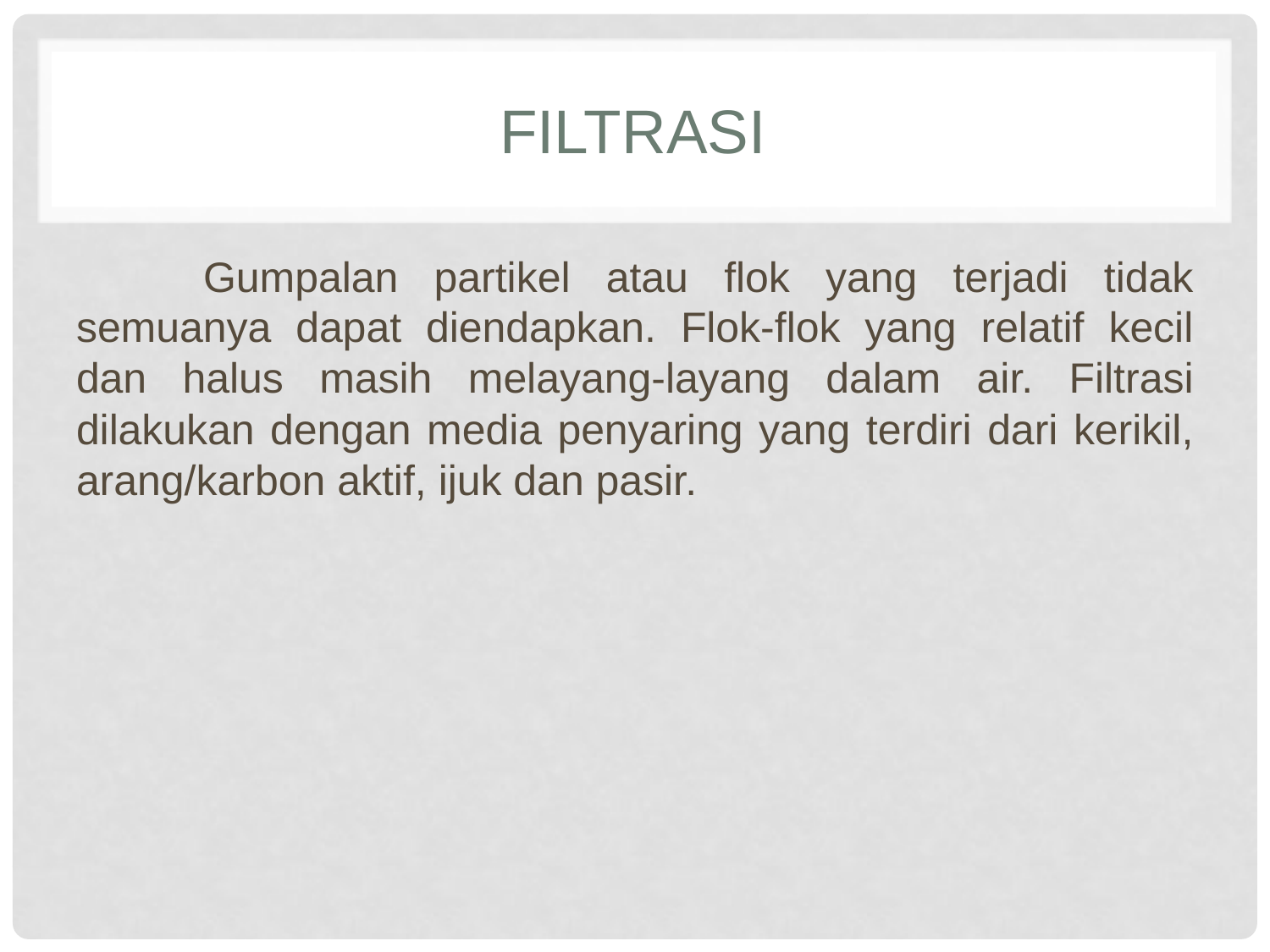

# FILTRASI
	Gumpalan partikel atau flok yang terjadi tidak semuanya dapat diendapkan. Flok-flok yang relatif kecil dan halus masih melayang-layang dalam air. Filtrasi dilakukan dengan media penyaring yang terdiri dari kerikil, arang/karbon aktif, ijuk dan pasir.